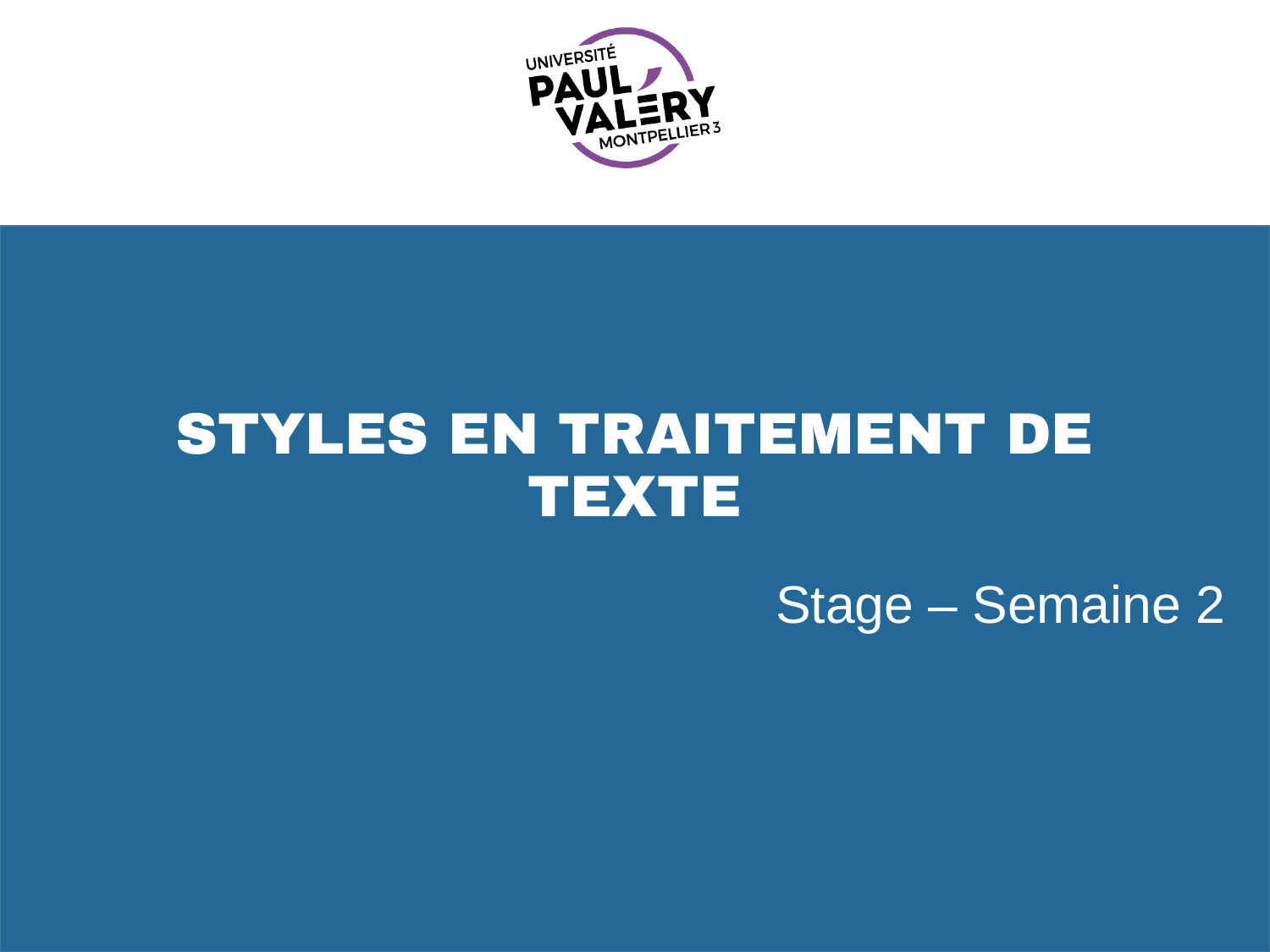

# Styles en traitement de texte
Stage – Semaine 2